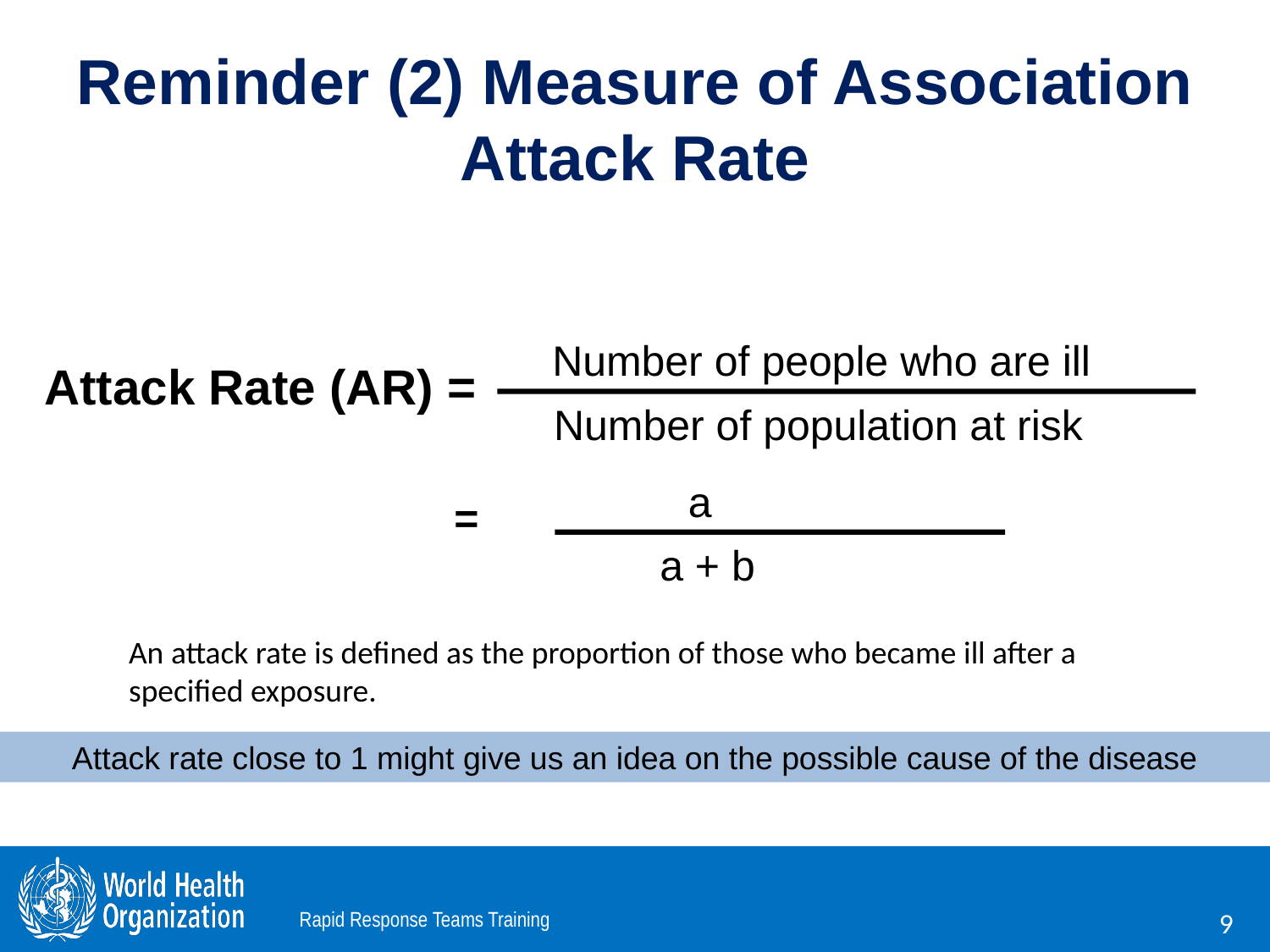

# Reminder (2) Measure of Association Attack Rate
Number of people who are ill
Attack Rate (AR) =

Number of population at risk
a
=

a + b
An attack rate is defined as the proportion of those who became ill after a specified exposure.
Attack rate close to 1 might give us an idea on the possible cause of the disease